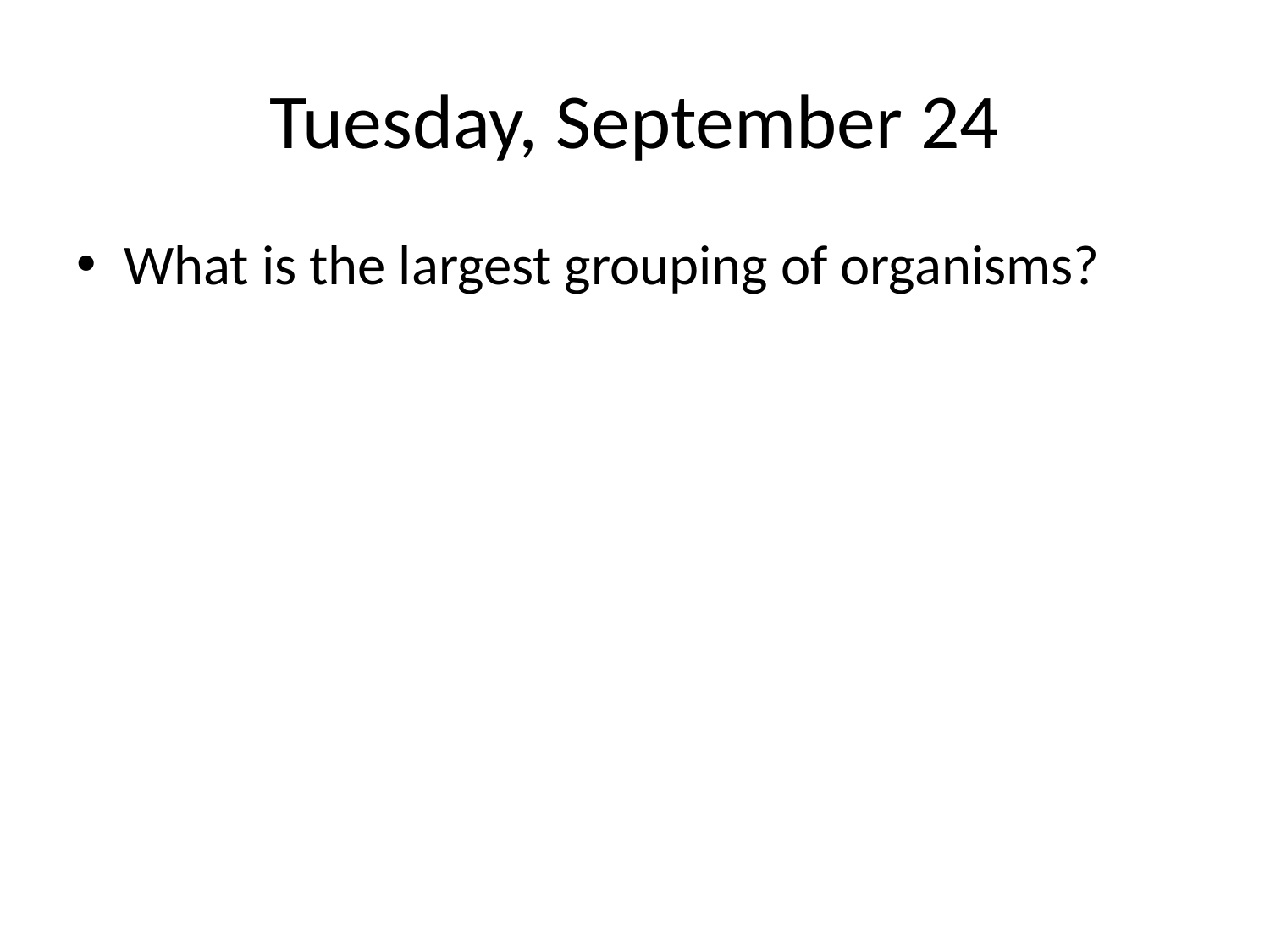

# Tuesday, September 24
What is the largest grouping of organisms?